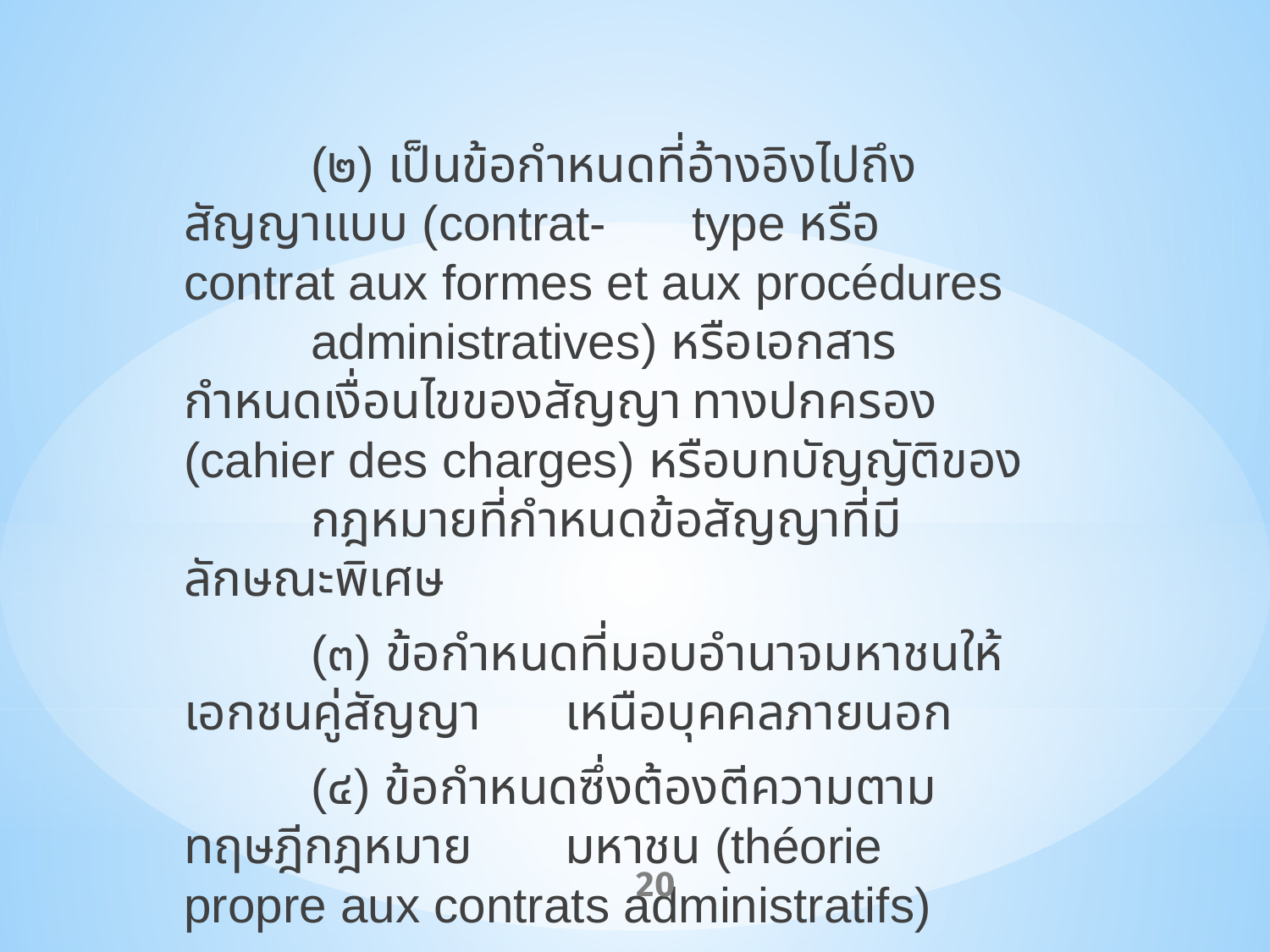

(๒) เป็นข้อกำหนดที่อ้างอิงไปถึงสัญญาแบบ (contrat-	type หรือ contrat aux formes et aux procédures 	administratives) หรือเอกสารกำหนดเงื่อนไขของสัญญา	ทางปกครอง (cahier des charges) หรือบทบัญญัติของ	กฎหมายที่กำหนดข้อสัญญาที่มีลักษณะพิเศษ
	(๓) ข้อกำหนดที่มอบอำนาจมหาชนให้เอกชนคู่สัญญา	เหนือบุคคลภายนอก
	(๔) ข้อกำหนดซึ่งต้องตีความตามทฤษฎีกฎหมาย	มหาชน (théorie propre aux contrats administratifs)
20